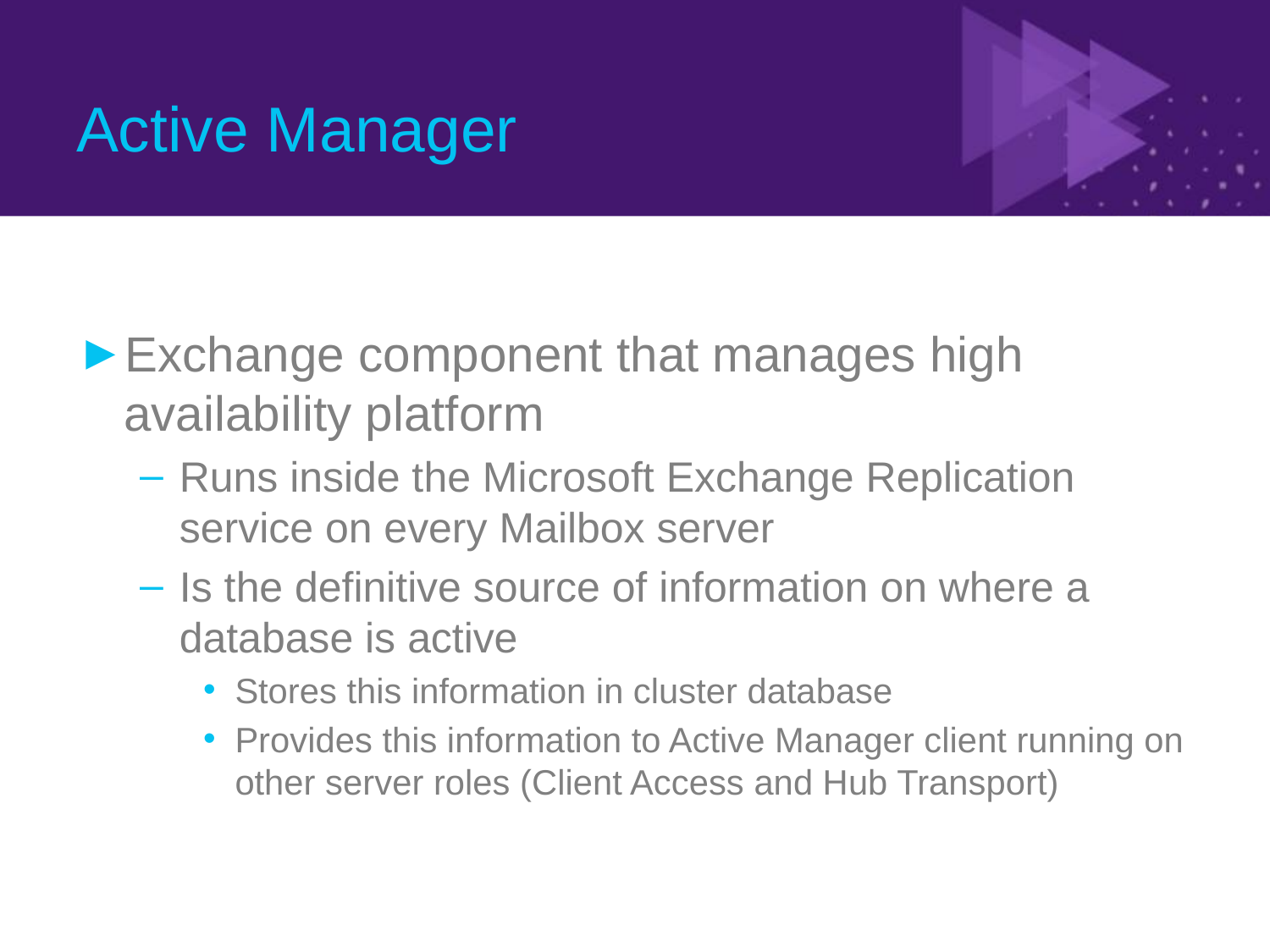

# Active Manager
Exchange component that manages high availability platform
Runs inside the Microsoft Exchange Replication service on every Mailbox server
Is the definitive source of information on where a database is active
Stores this information in cluster database
Provides this information to Active Manager client running on other server roles (Client Access and Hub Transport)